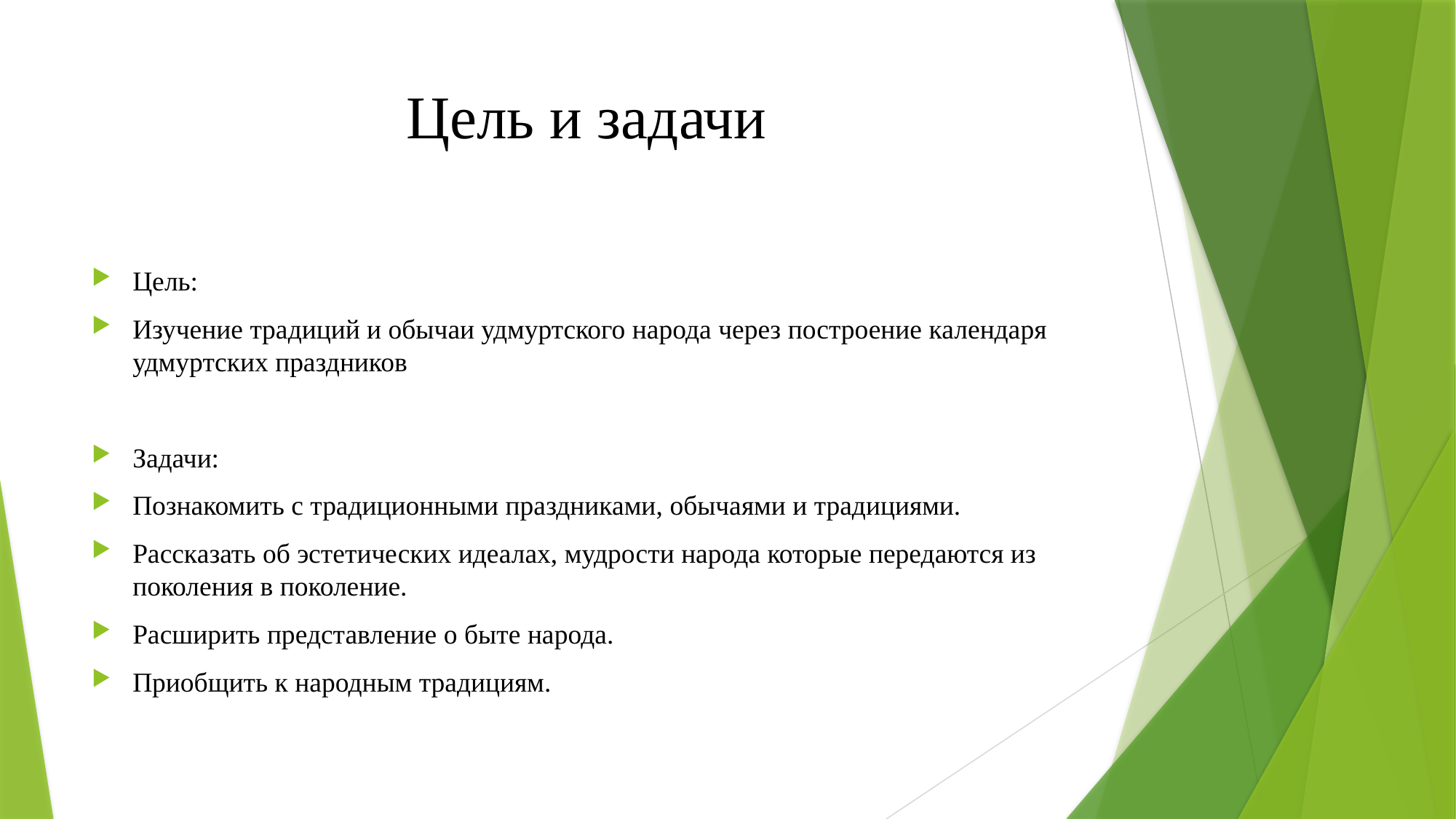

# Цель и задачи
Цель:
Изучение традиций и обычаи удмуртского народа через построение календаря удмуртских праздников

Задачи:
Познакомить с традиционными праздниками, обычаями и традициями.
Рассказать об эстетических идеалах, мудрости народа которые передаются из поколения в поколение.
Расширить представление о быте народа.
Приобщить к народным традициям.